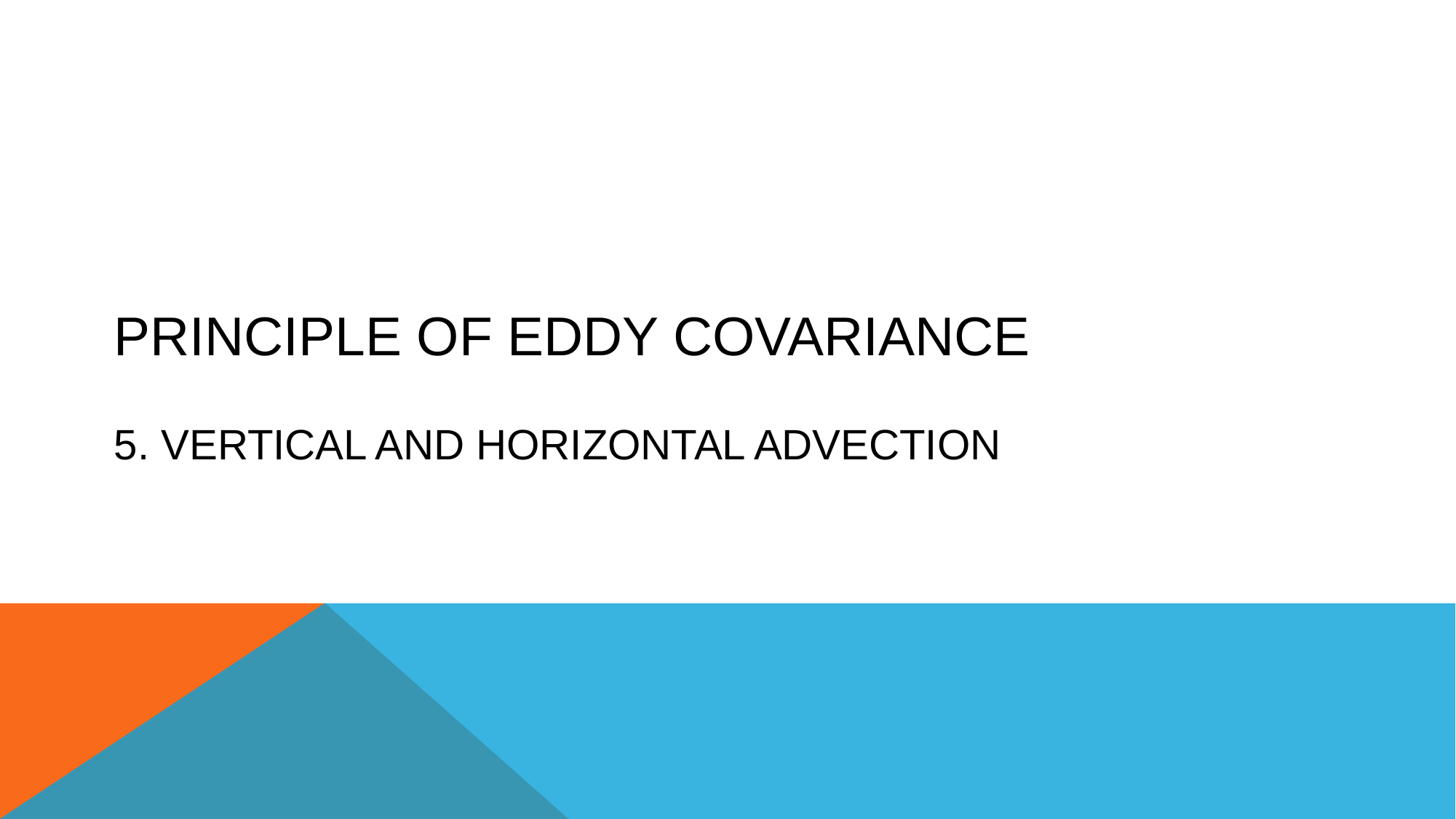

# Principle of Eddy Covariance 5. Vertical and horizontal advection